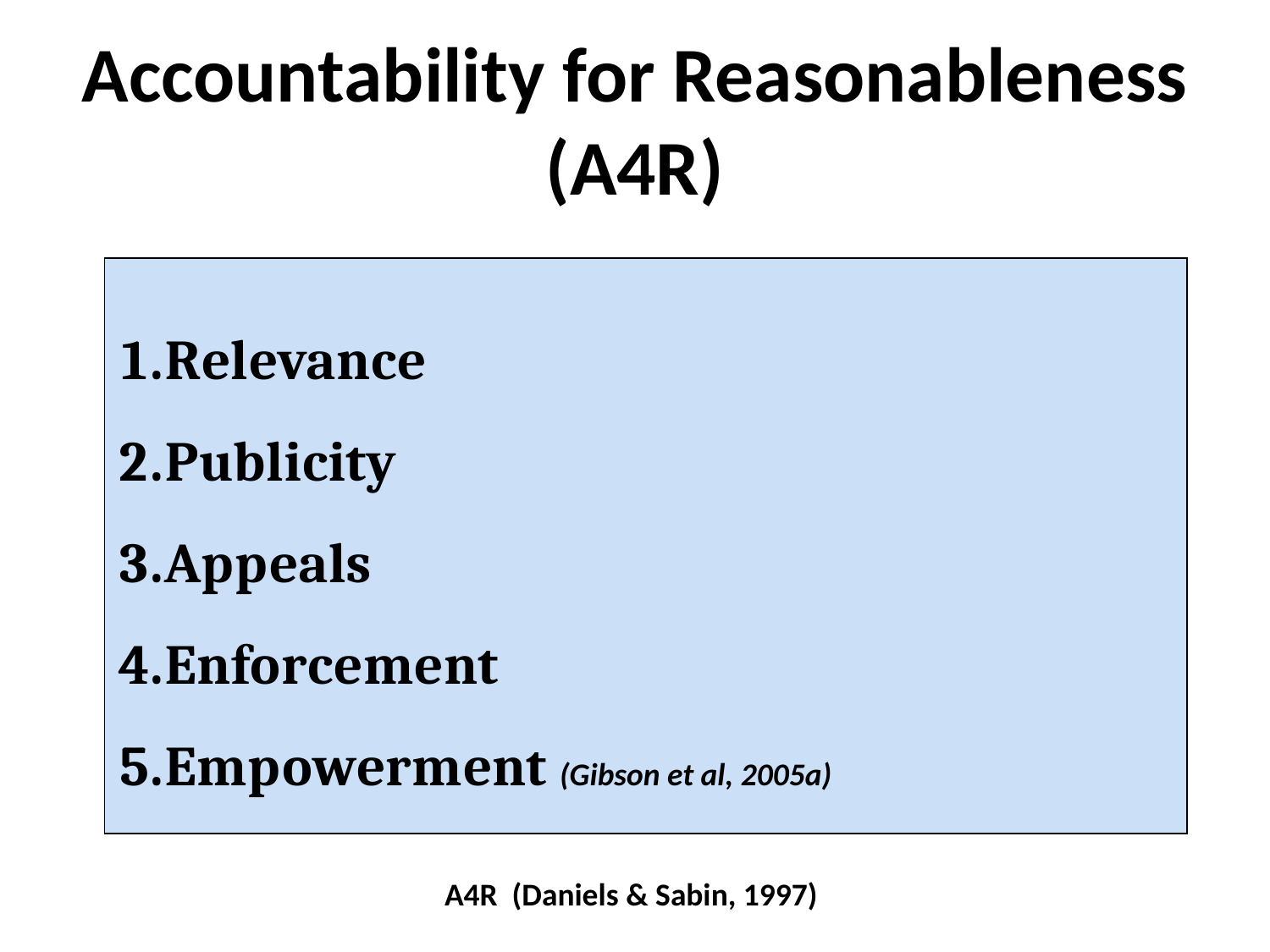

# Accountability for Reasonableness (A4R)

Relevance
Publicity
Appeals
Enforcement
Empowerment (Gibson et al, 2005a)

A4R  (Daniels & Sabin, 1997)